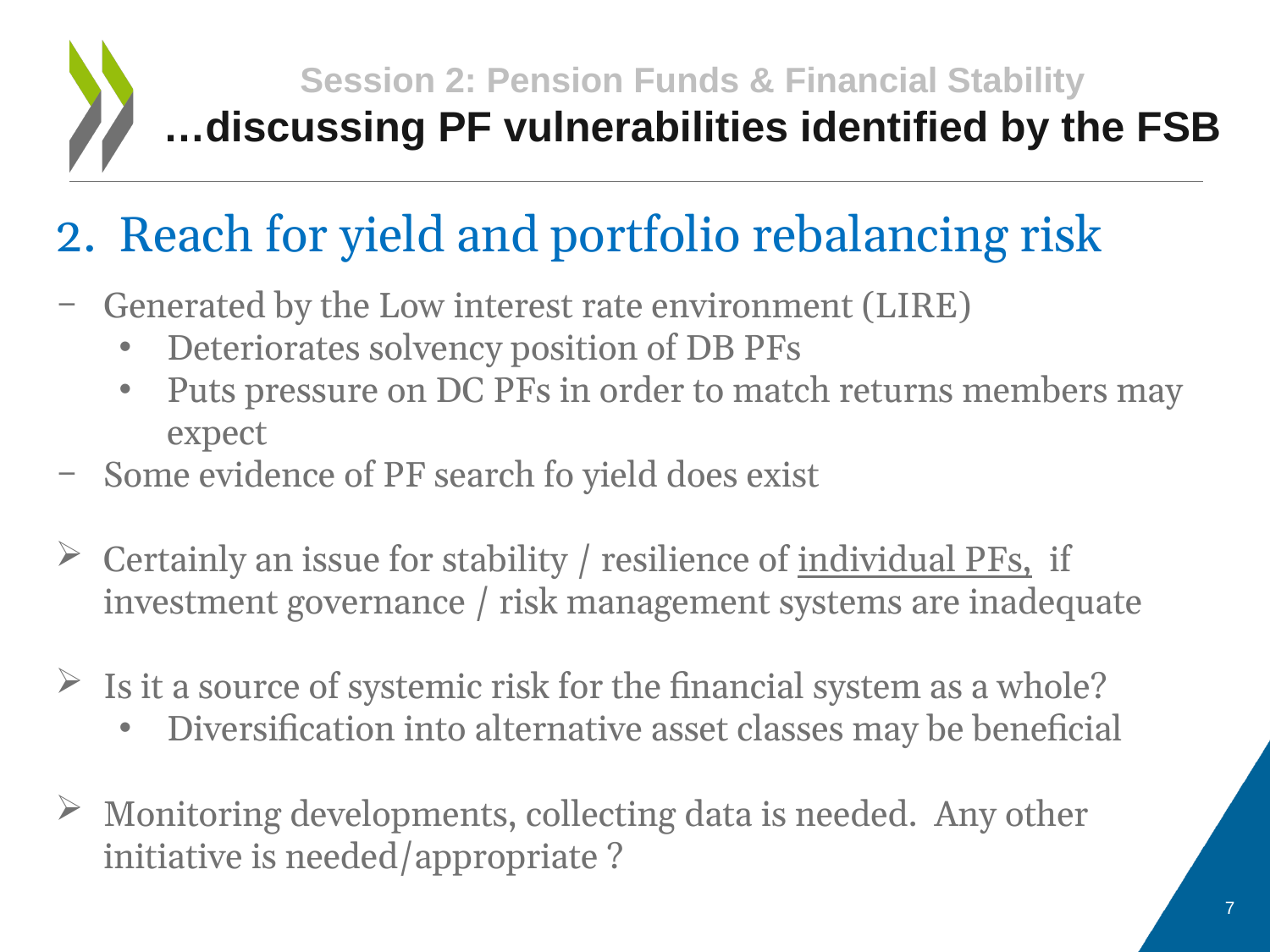

# Session 2: Pension Funds & Financial Stability …discussing PF vulnerabilities identified by the FSB
Reach for yield and portfolio rebalancing risk
Generated by the Low interest rate environment (LIRE)
Deteriorates solvency position of DB PFs
Puts pressure on DC PFs in order to match returns members may expect
Some evidence of PF search fo yield does exist

Certainly an issue for stability / resilience of individual PFs,  if investment governance / risk management systems are inadequate

Is it a source of systemic risk for the financial system as a whole?
Diversification into alternative asset classes may be beneficial

Monitoring developments, collecting data is needed.  Any other initiative is needed/appropriate ?

7